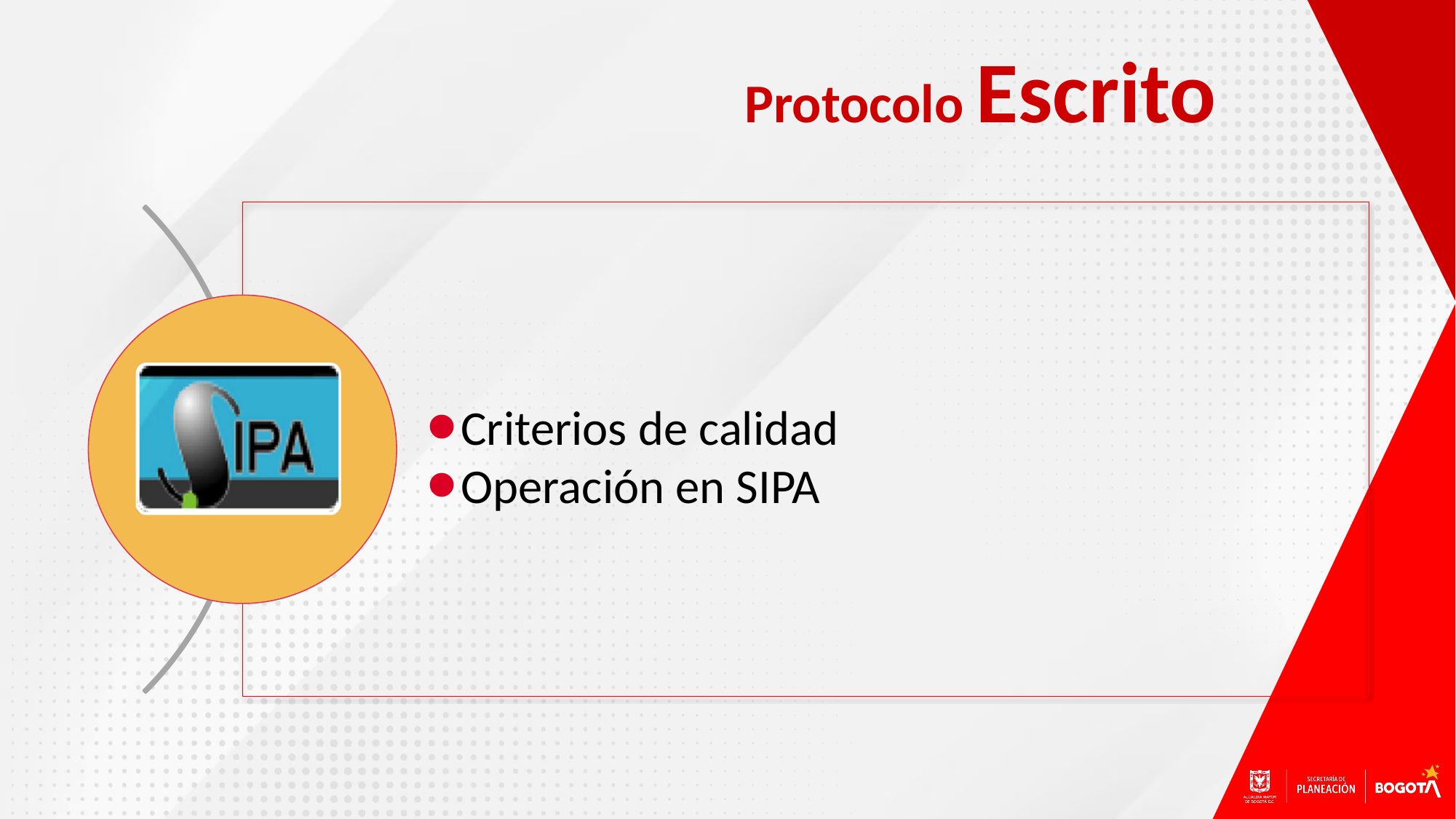

Protocolo Escrito

Criterios de calidad
Operación en SIPA